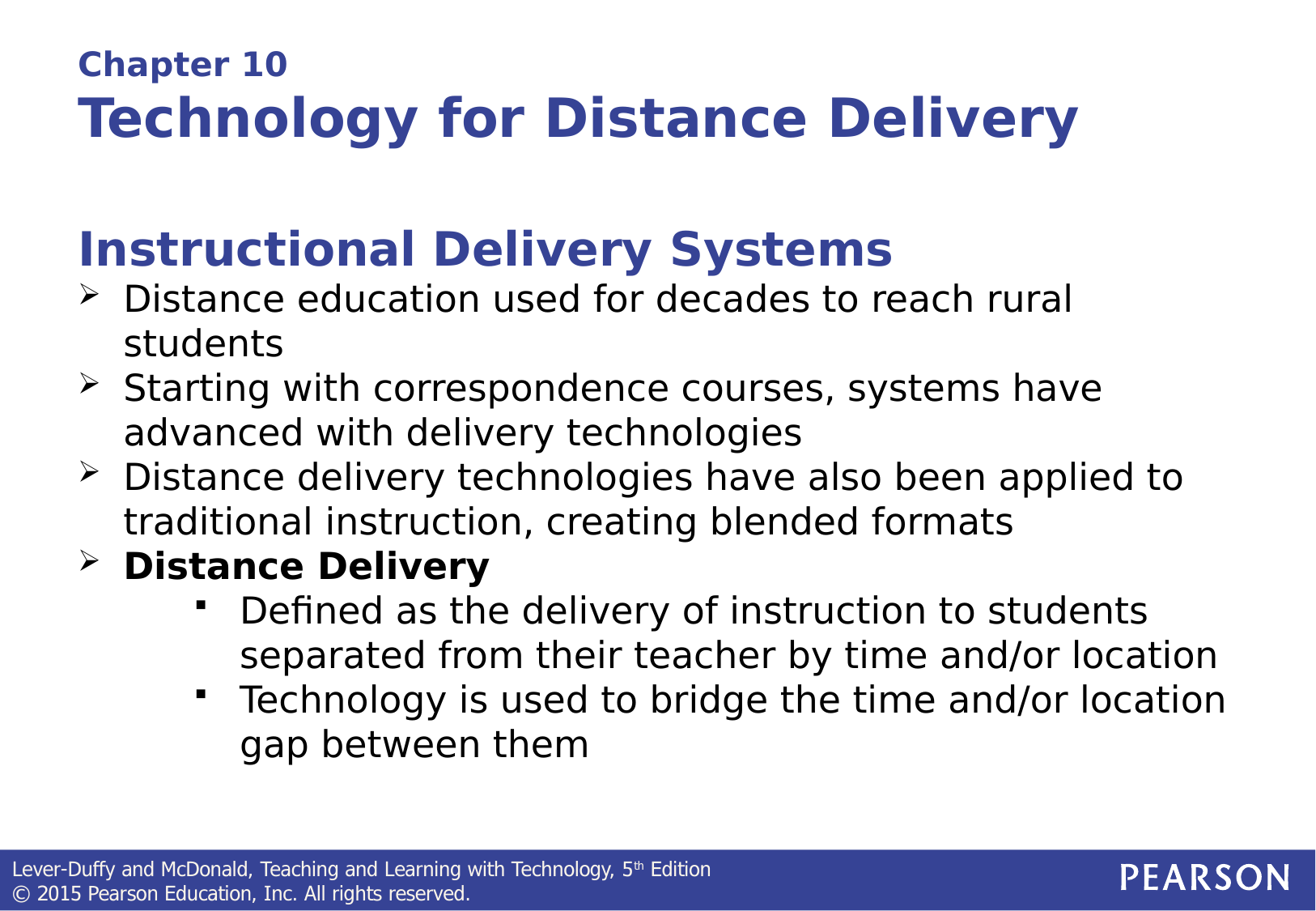

# Chapter 10 Technology for Distance Delivery
Instructional Delivery Systems
Distance education used for decades to reach rural students
Starting with correspondence courses, systems have advanced with delivery technologies
Distance delivery technologies have also been applied to traditional instruction, creating blended formats
Distance Delivery
Defined as the delivery of instruction to students separated from their teacher by time and/or location
Technology is used to bridge the time and/or location gap between them